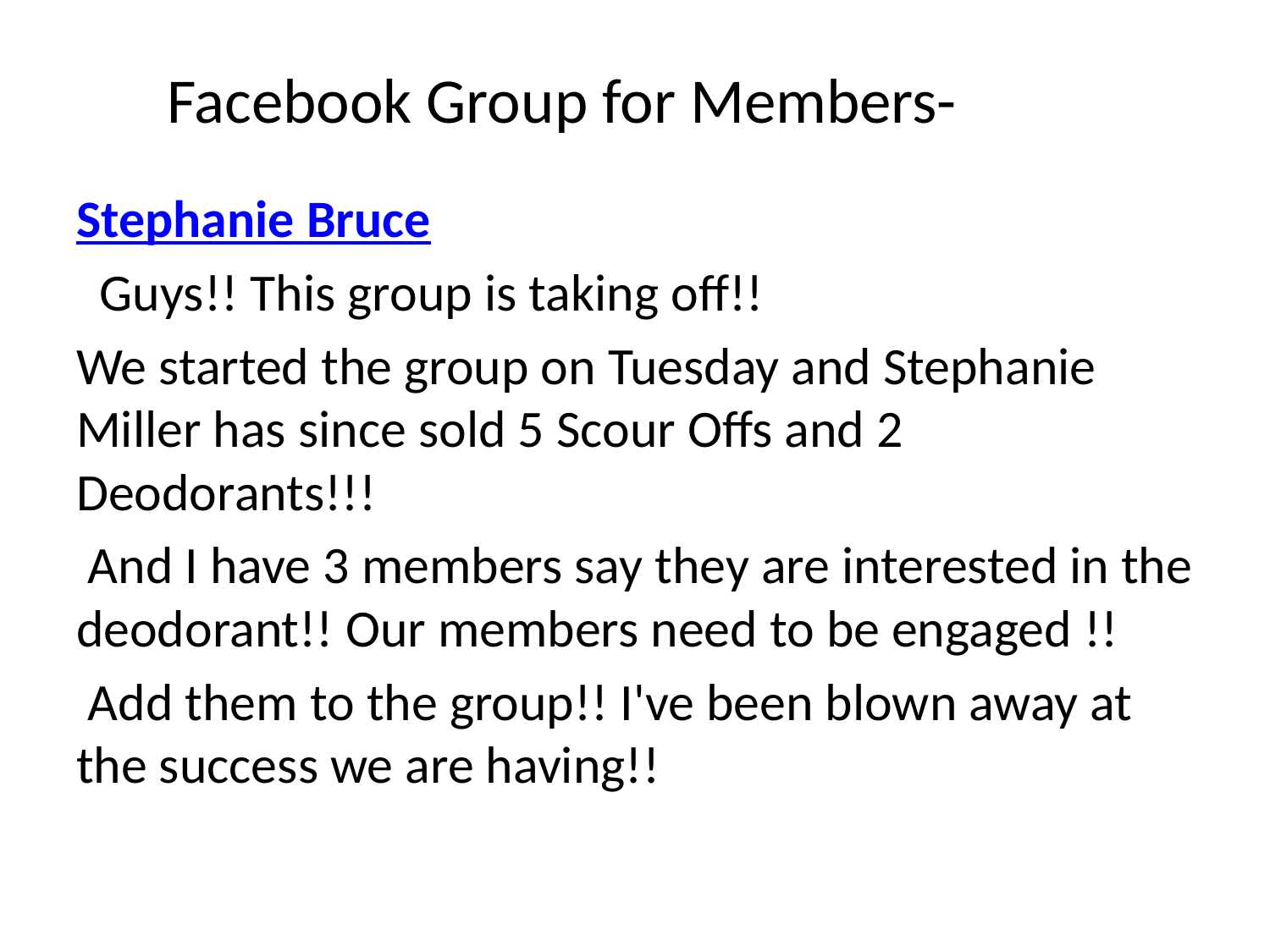

# Facebook Group for Members-
Stephanie Bruce
  Guys!! This group is taking off!!
We started the group on Tuesday and Stephanie Miller has since sold 5 Scour Offs and 2 Deodorants!!!
 And I have 3 members say they are interested in the deodorant!! Our members need to be engaged !!
 Add them to the group!! I've been blown away at the success we are having!!